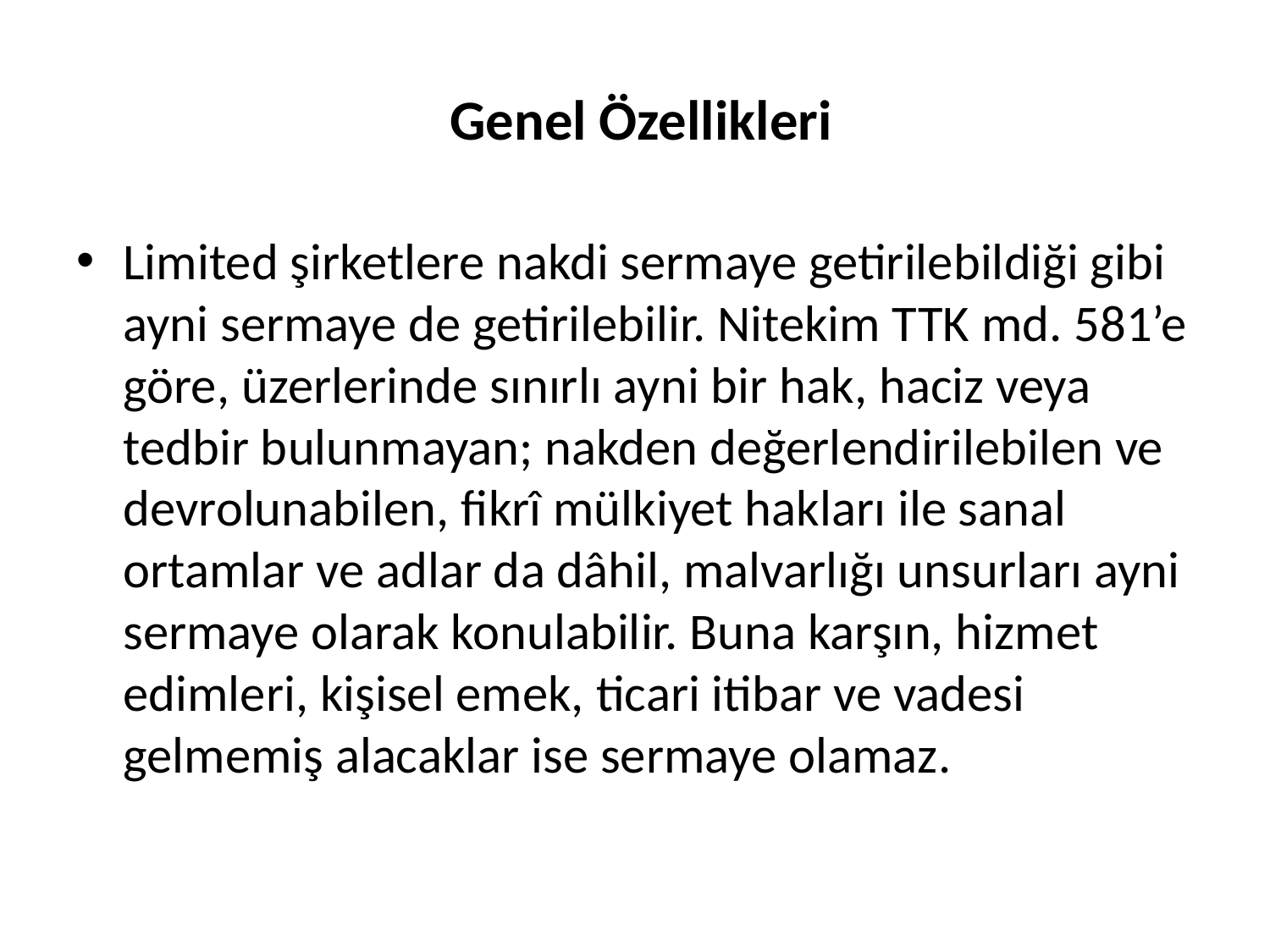

# Genel Özellikleri
Limited şirketlere nakdi sermaye getirilebildiği gibi ayni sermaye de getirilebilir. Nitekim TTK md. 581’e göre, üzerlerinde sınırlı ayni bir hak, haciz veya tedbir bulunmayan; nakden değerlendirilebilen ve devrolunabilen, fikrî mülkiyet hakları ile sanal ortamlar ve adlar da dâhil, malvarlığı unsurları ayni sermaye olarak konulabilir. Buna karşın, hizmet edimleri, kişisel emek, ticari itibar ve vadesi gelmemiş alacaklar ise sermaye olamaz.